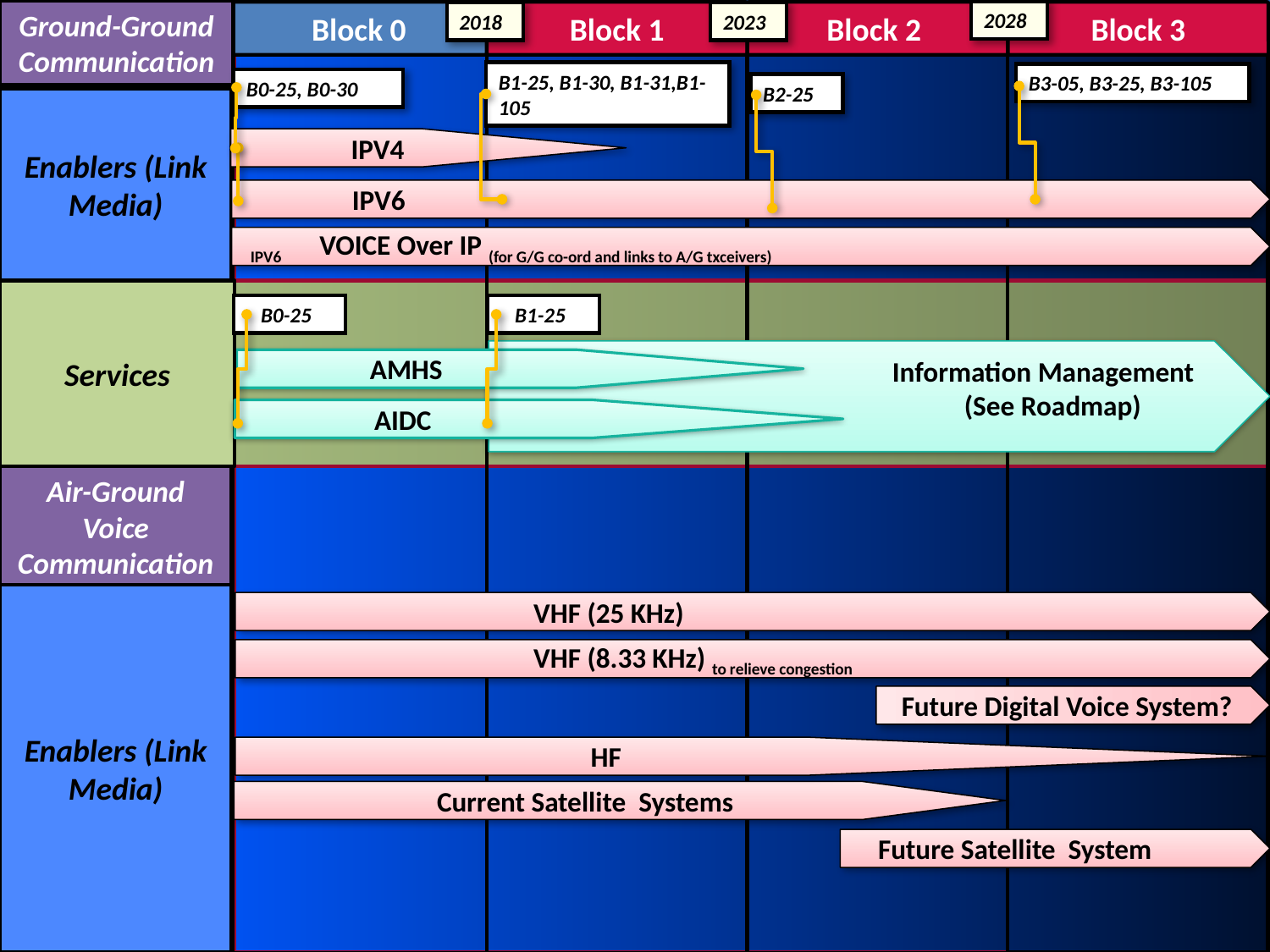

Ground-Ground Communication
2028
Block 0
Block 1
Block 2
Block 3
2018
2023

B1-25, B1-30, B1-31,B1-105
B3-05, B3-25, B3-105
B0-25, B0-30
B2-25
Enablers (Link Media)
IPV4
                 IPV6
 IPV6      VOICE Over IP (for G/G co-ord and links to A/G txceivers)
Services

   B1-25
   B0-25
                                                         Information Management
                                                           (See Roadmap)

                   AMHS
                    AIDC
Air-Ground
Voice
Communication

Enablers (Link Media)
                                             VHF (25 KHz)
                                             VHF (8.33 KHz) to relieve congestion
  Future Digital Voice System?
                                                      HF
                              Current Satellite  Systems
    Future Satellite  System